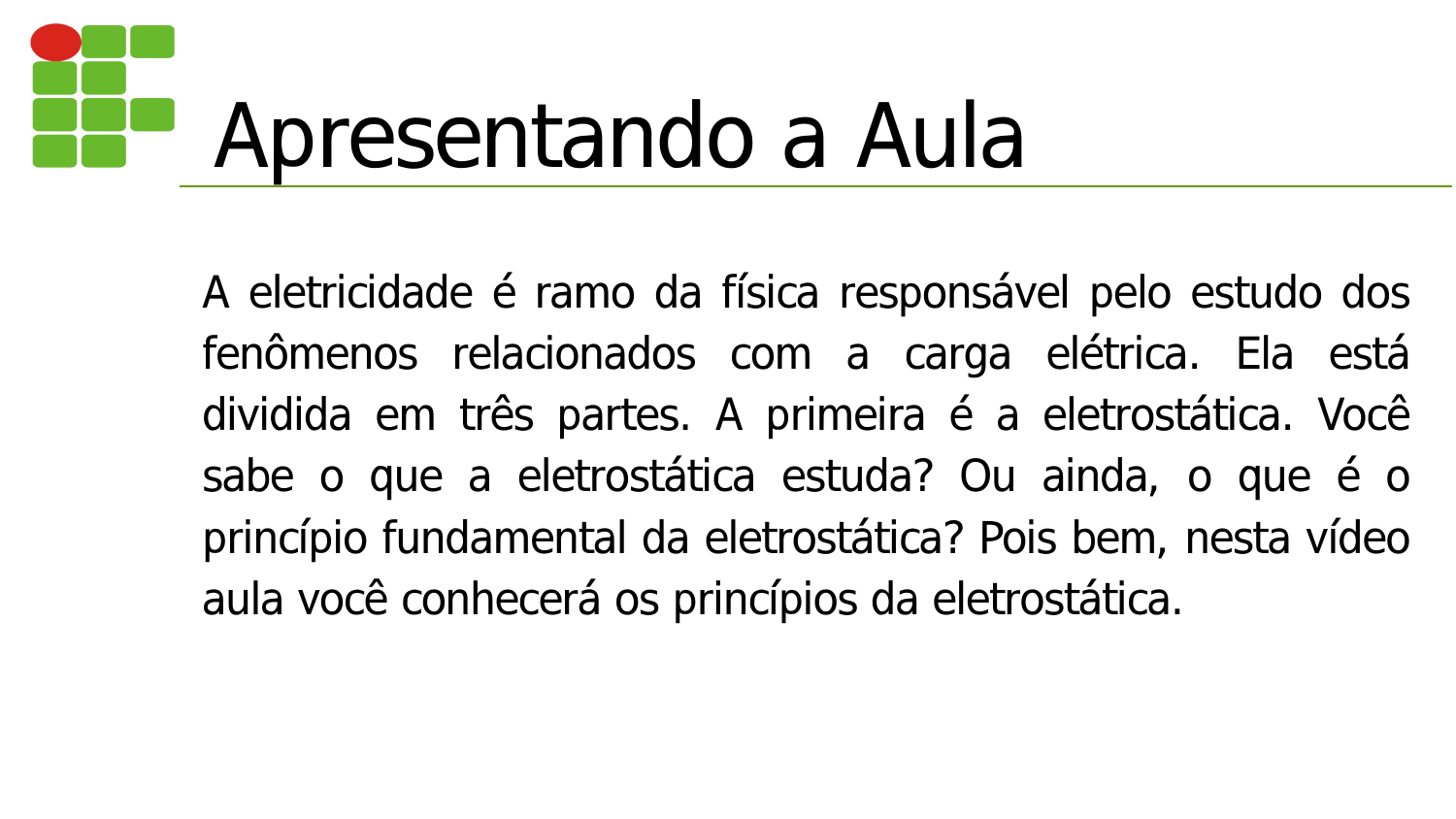

# Apresentando a Aula
A eletricidade é ramo da física responsável pelo estudo dos fenômenos relacionados com a carga elétrica. Ela está dividida em três partes. A primeira é a eletrostática. Você sabe o que a eletrostática estuda? Ou ainda, o que é o princípio fundamental da eletrostática? Pois bem, nesta vídeo aula você conhecerá os princípios da eletrostática.